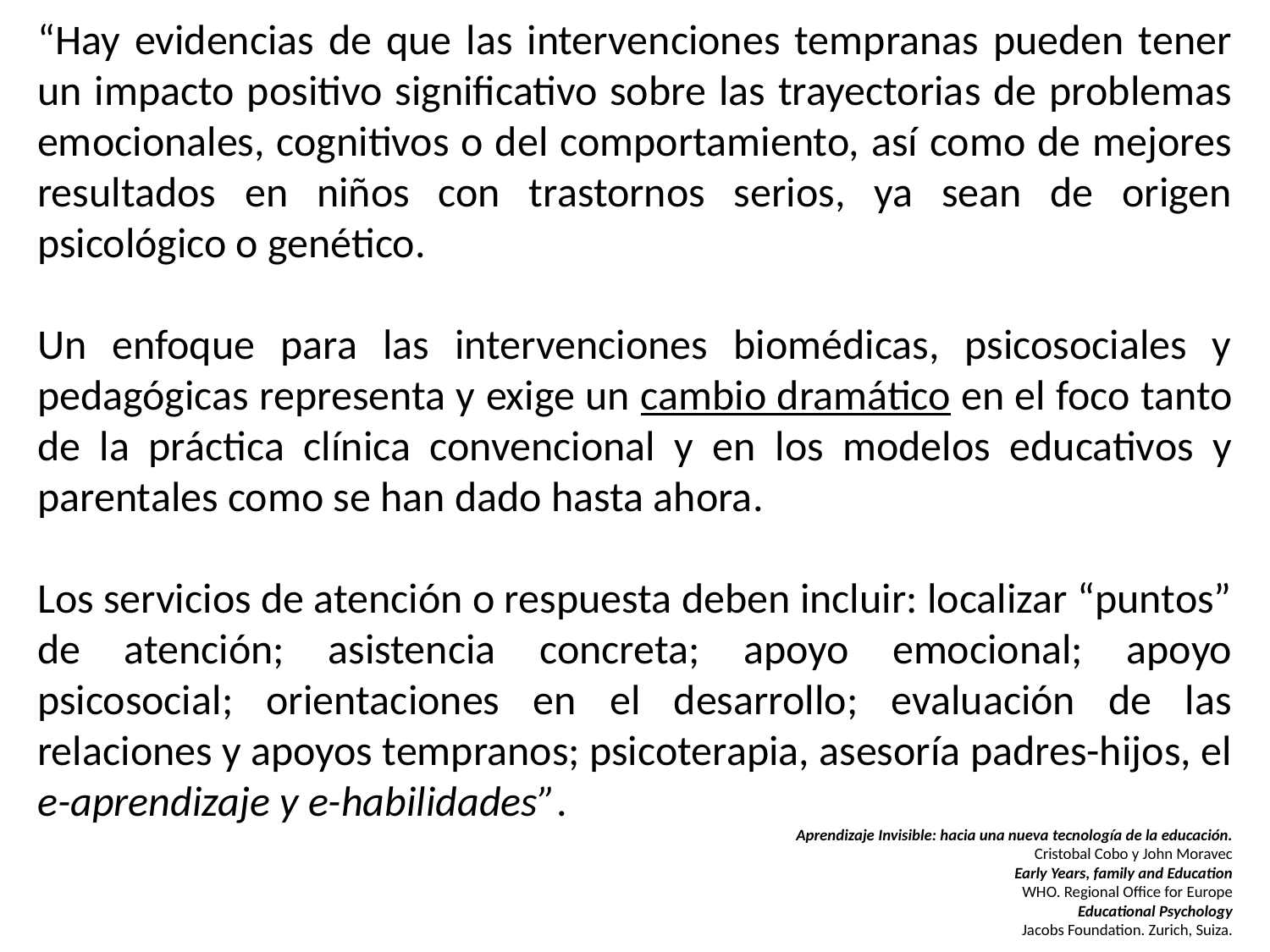

“Hay evidencias de que las intervenciones tempranas pueden tener un impacto positivo significativo sobre las trayectorias de problemas emocionales, cognitivos o del comportamiento, así como de mejores resultados en niños con trastornos serios, ya sean de origen psicológico o genético.

Un enfoque para las intervenciones biomédicas, psicosociales y pedagógicas representa y exige un cambio dramático en el foco tanto de la práctica clínica convencional y en los modelos educativos y parentales como se han dado hasta ahora.

Los servicios de atención o respuesta deben incluir: localizar “puntos” de atención; asistencia concreta; apoyo emocional; apoyo psicosocial; orientaciones en el desarrollo; evaluación de las relaciones y apoyos tempranos; psicoterapia, asesoría padres-hijos, el e-aprendizaje y e-habilidades”.
Aprendizaje Invisible: hacia una nueva tecnología de la educación.
Cristobal Cobo y John Moravec
Early Years, family and Education
WHO. Regional Office for Europe
Educational Psychology
Jacobs Foundation. Zurich, Suiza.